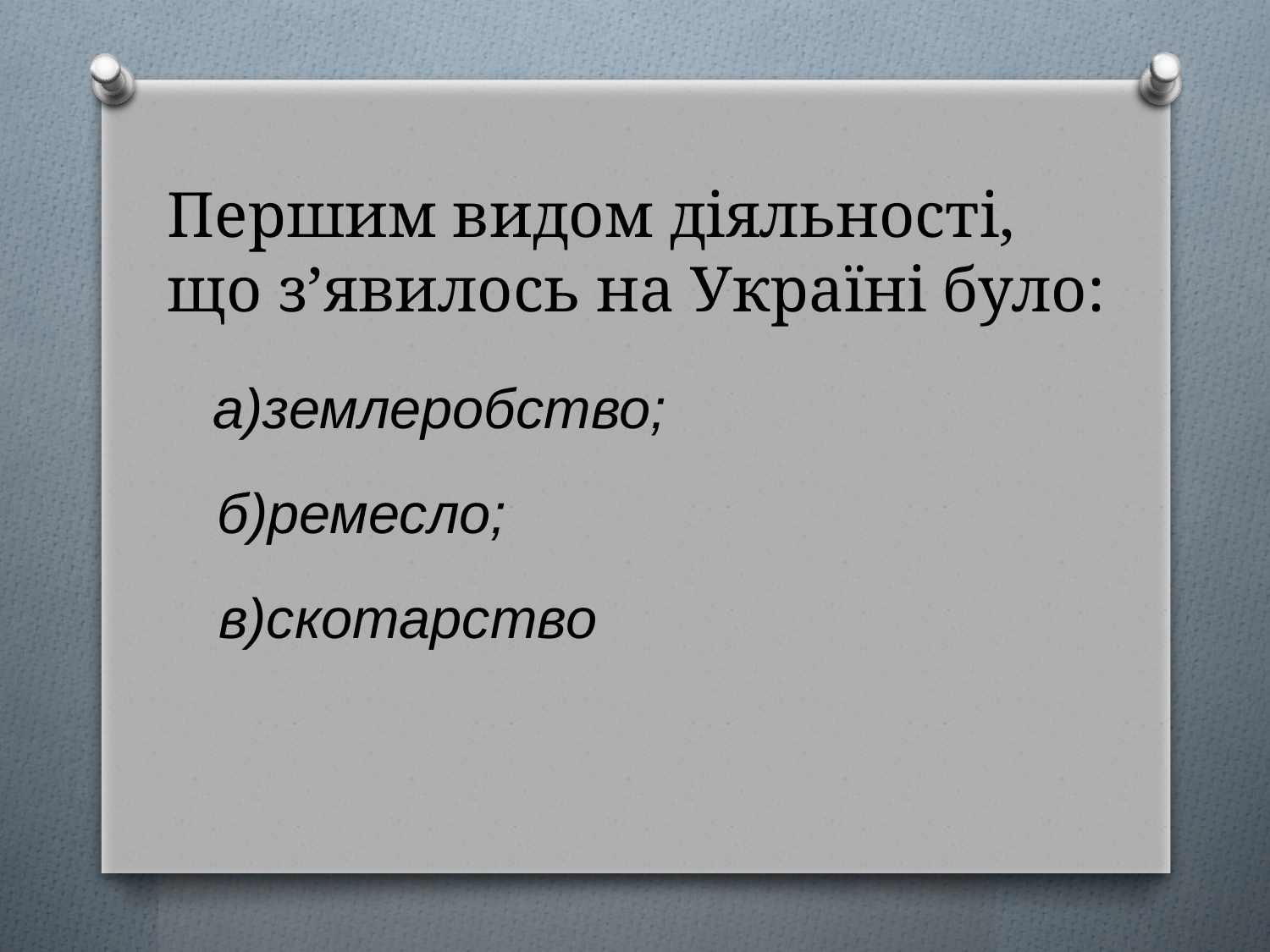

# Першим видом діяльності, що з’явилось на Україні було:
 а)землеробство;
б)ремесло;

в)скотарство